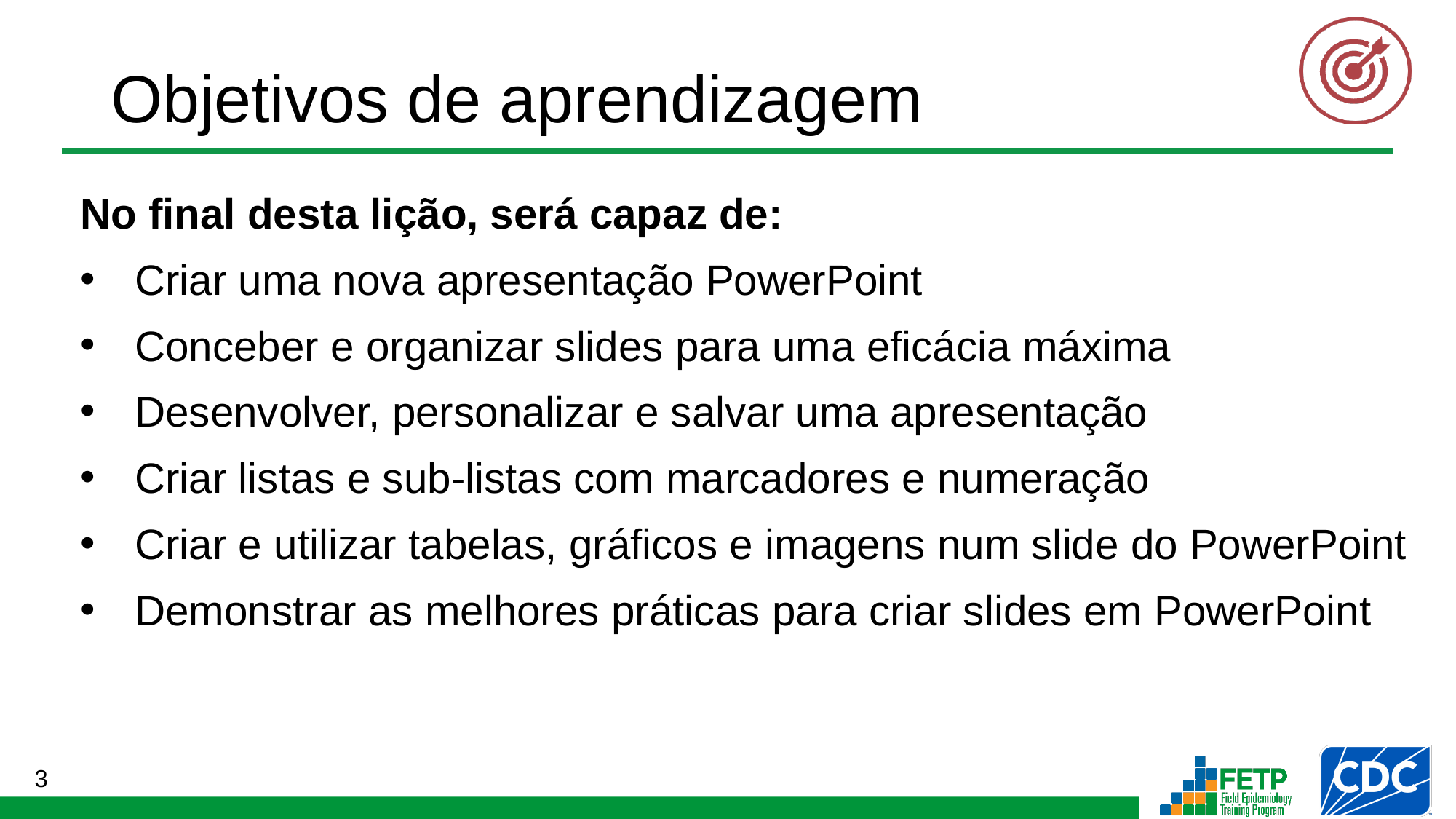

No final desta lição, será capaz de:
Criar uma nova apresentação PowerPoint
Conceber e organizar slides para uma eficácia máxima
Desenvolver, personalizar e salvar uma apresentação
Criar listas e sub-listas com marcadores e numeração
Criar e utilizar tabelas, gráficos e imagens num slide do PowerPoint
Demonstrar as melhores práticas para criar slides em PowerPoint